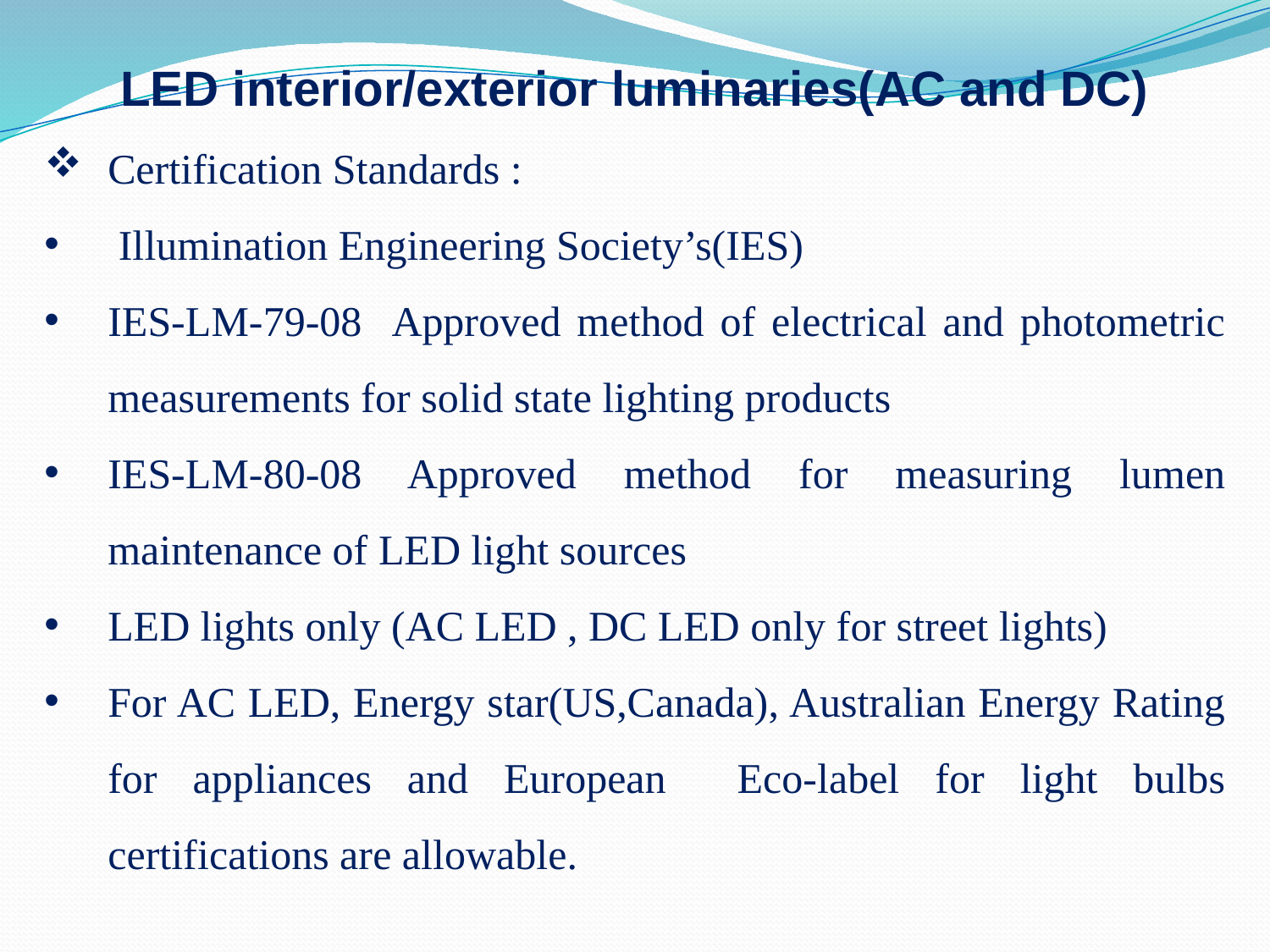

LED interior/exterior luminaries(AC and DC)
Certification Standards :
 Illumination Engineering Society’s(IES)
IES-LM-79-08  Approved method of electrical and photometric measurements for solid state lighting products
IES-LM-80-08 Approved method for measuring lumen maintenance of LED light sources
LED lights only (AC LED , DC LED only for street lights)
For AC LED, Energy star(US,Canada), Australian Energy Rating for appliances and European  Eco-label for light bulbs certifications are allowable.